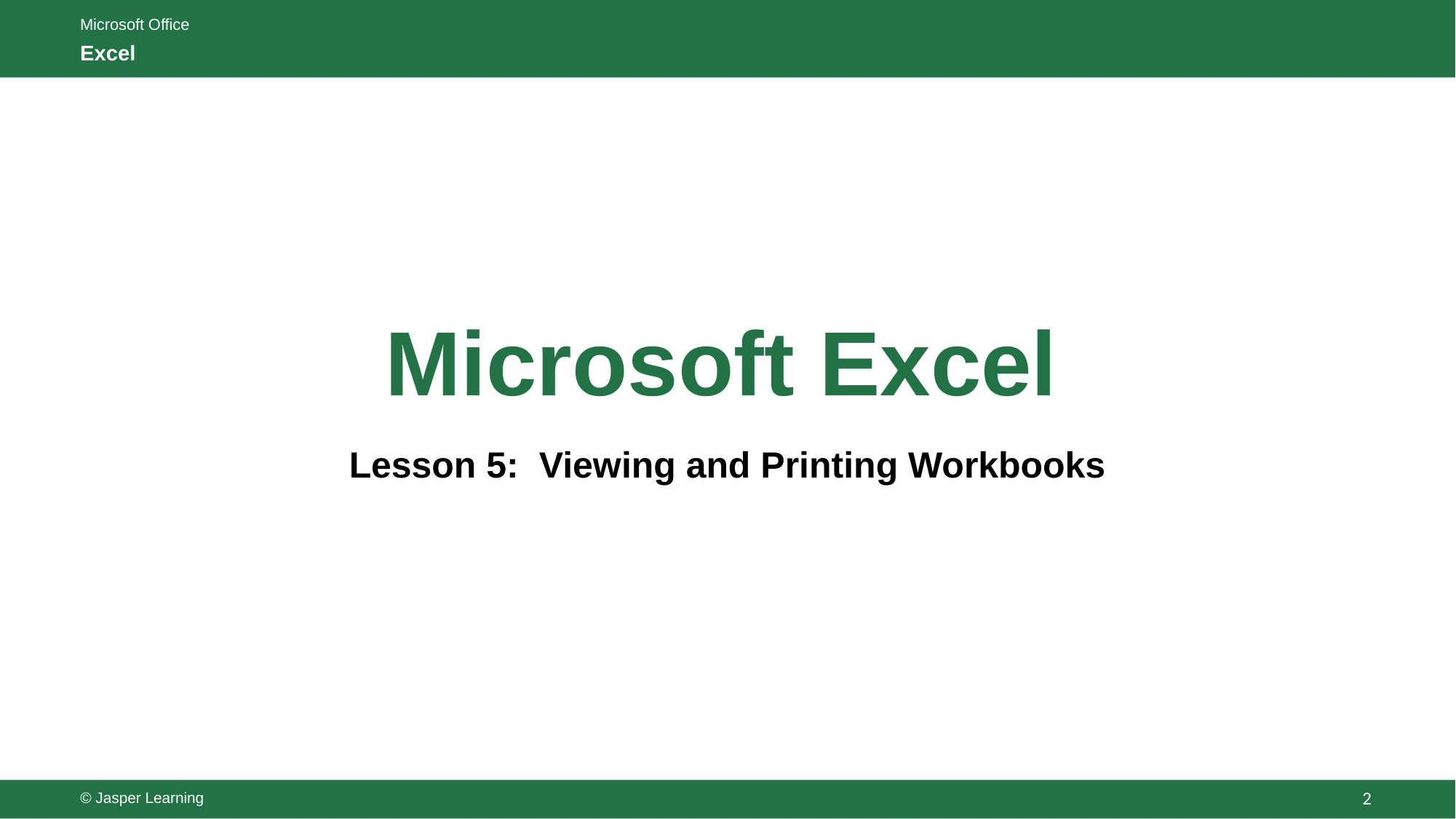

# Microsoft Excel
Lesson 5:  Viewing and Printing Workbooks
© Jasper Learning
2